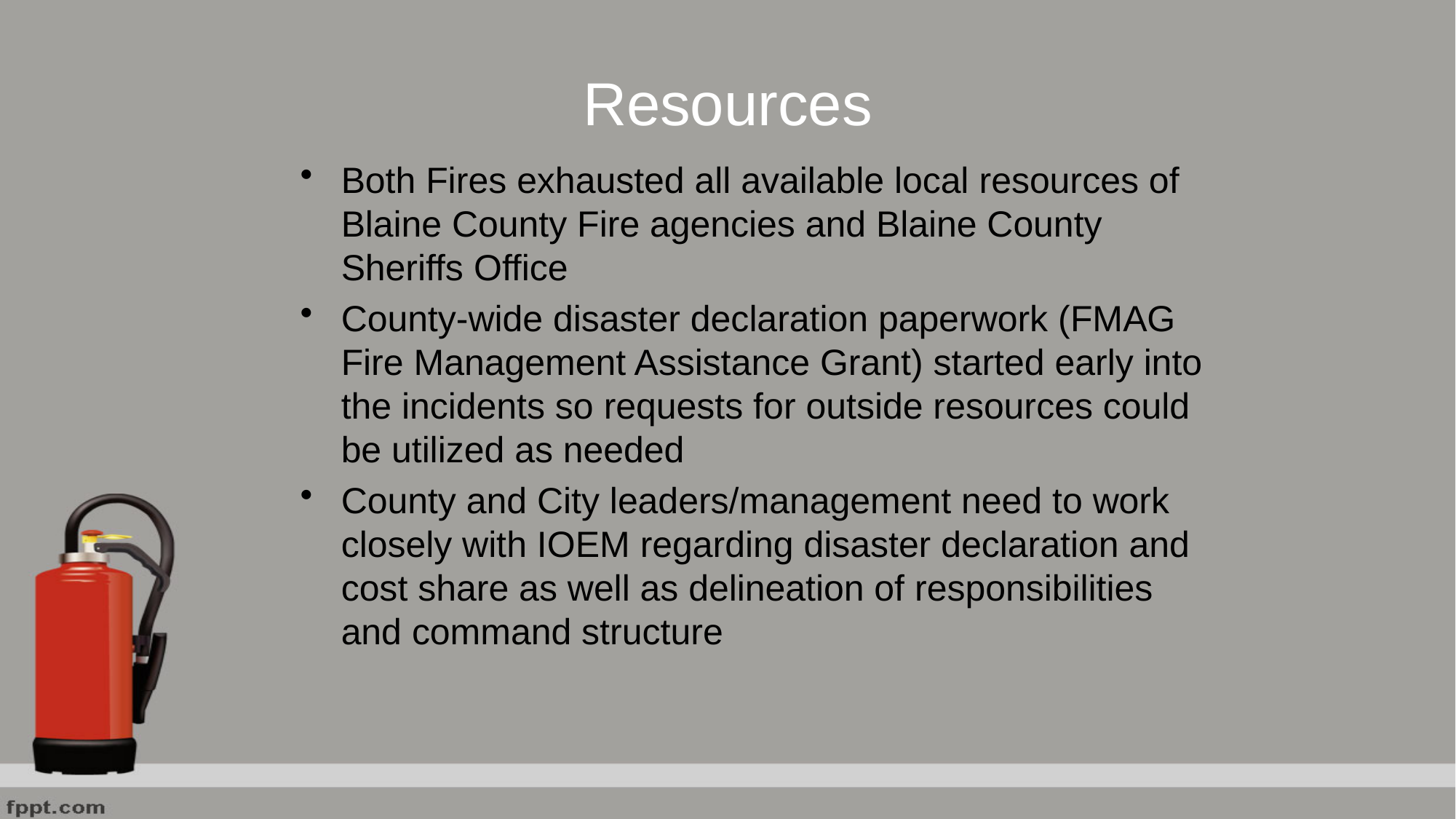

# Resources
Both Fires exhausted all available local resources of Blaine County Fire agencies and Blaine County Sheriffs Office
County-wide disaster declaration paperwork (FMAG Fire Management Assistance Grant) started early into the incidents so requests for outside resources could be utilized as needed
County and City leaders/management need to work closely with IOEM regarding disaster declaration and cost share as well as delineation of responsibilities and command structure